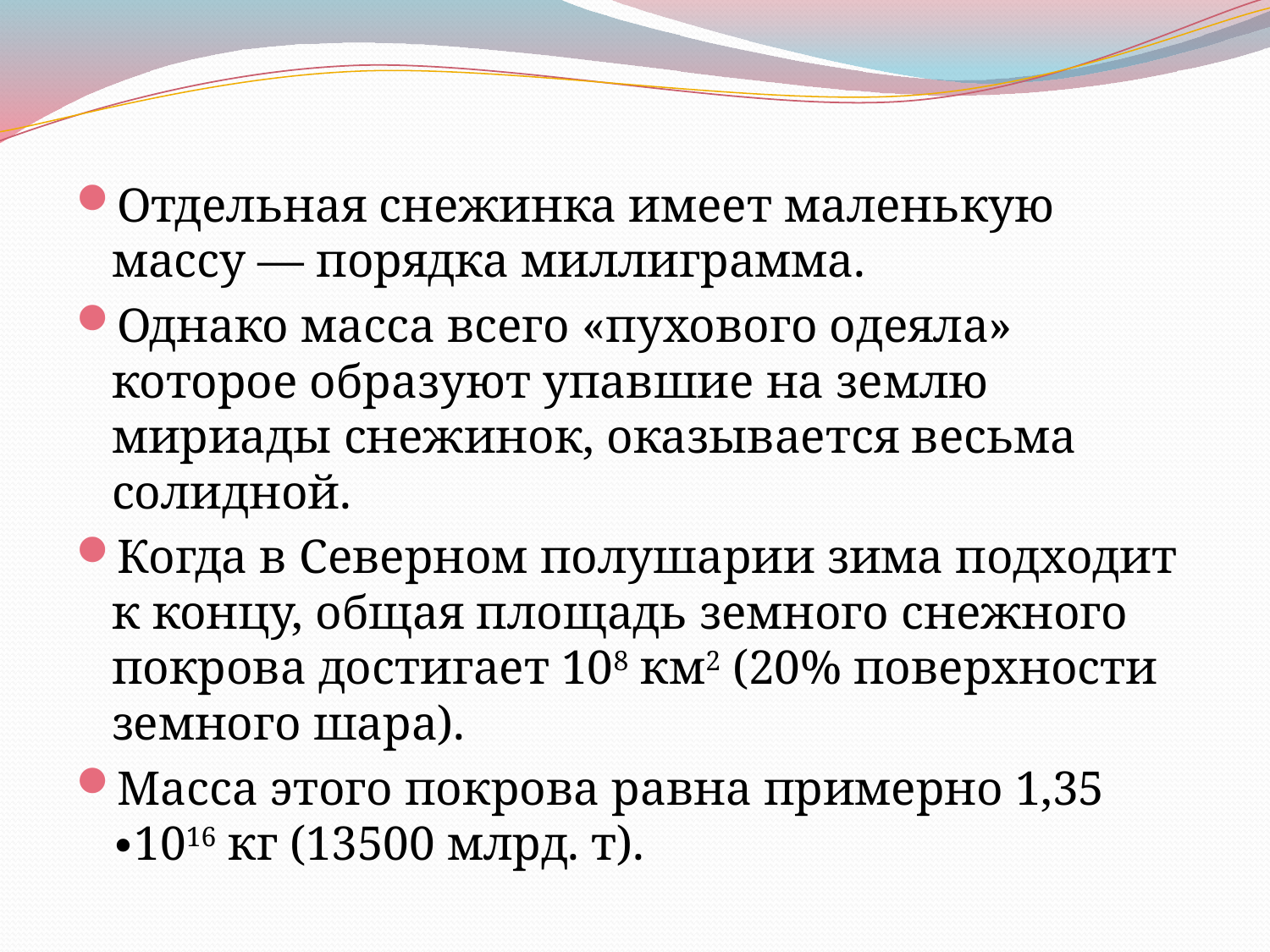

Отдельная снежинка имеет маленькую массу — порядка миллиграмма.
Однако масса всего «пухового одеяла» которое образуют упавшие на землю мириады снежинок, оказывается весьма солидной.
Когда в Северном полушарии зима подходит к концу, общая площадь земного снежного покрова достигает 108 км2 (20% поверхности земного шара).
Масса этого покрова равна примерно 1,35 ∙1016 кг (13500 млрд. т).